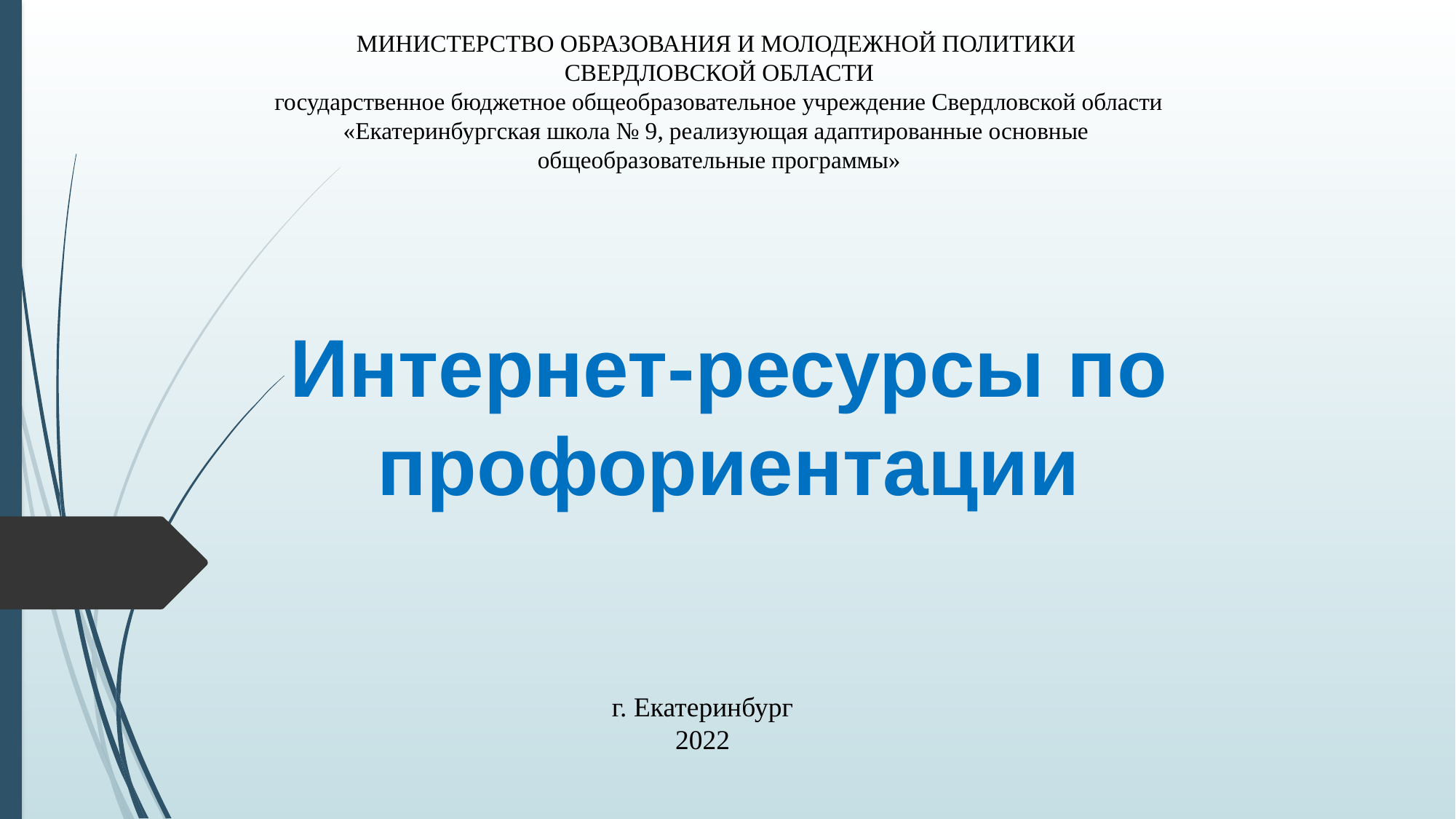

МИНИСТЕРСТВО ОБРАЗОВАНИЯ И МОЛОДЕЖНОЙ ПОЛИТИКИ
СВЕРДЛОВСКОЙ ОБЛАСТИ
государственное бюджетное общеобразовательное учреждение Свердловской области «Екатеринбургская школа № 9, реализующая адаптированные основные
общеобразовательные программы»
# Интернет-ресурсы по профориентации
г. Екатеринбург
2022